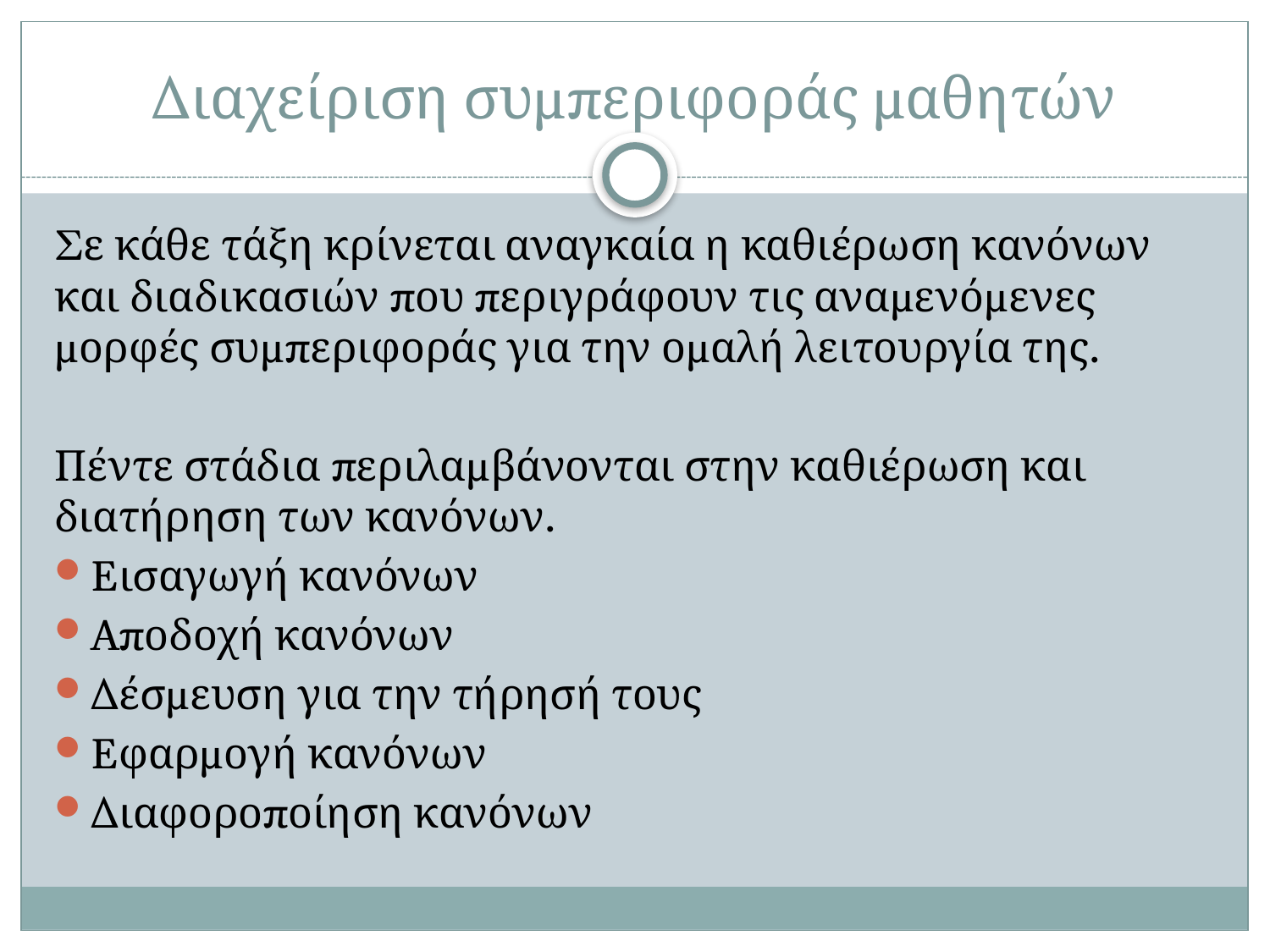

# Διαχείριση συμπεριφοράς μαθητών
Σε κάθε τάξη κρίνεται αναγκαία η καθιέρωση κανόνων και διαδικασιών που περιγράφουν τις αναμενόμενες μορφές συμπεριφοράς για την ομαλή λειτουργία της.

Πέντε στάδια περιλαμβάνονται στην καθιέρωση και διατήρηση των κανόνων.
Εισαγωγή κανόνων
Αποδοχή κανόνων
Δέσμευση για την τήρησή τους
Εφαρμογή κανόνων
Διαφοροποίηση κανόνων